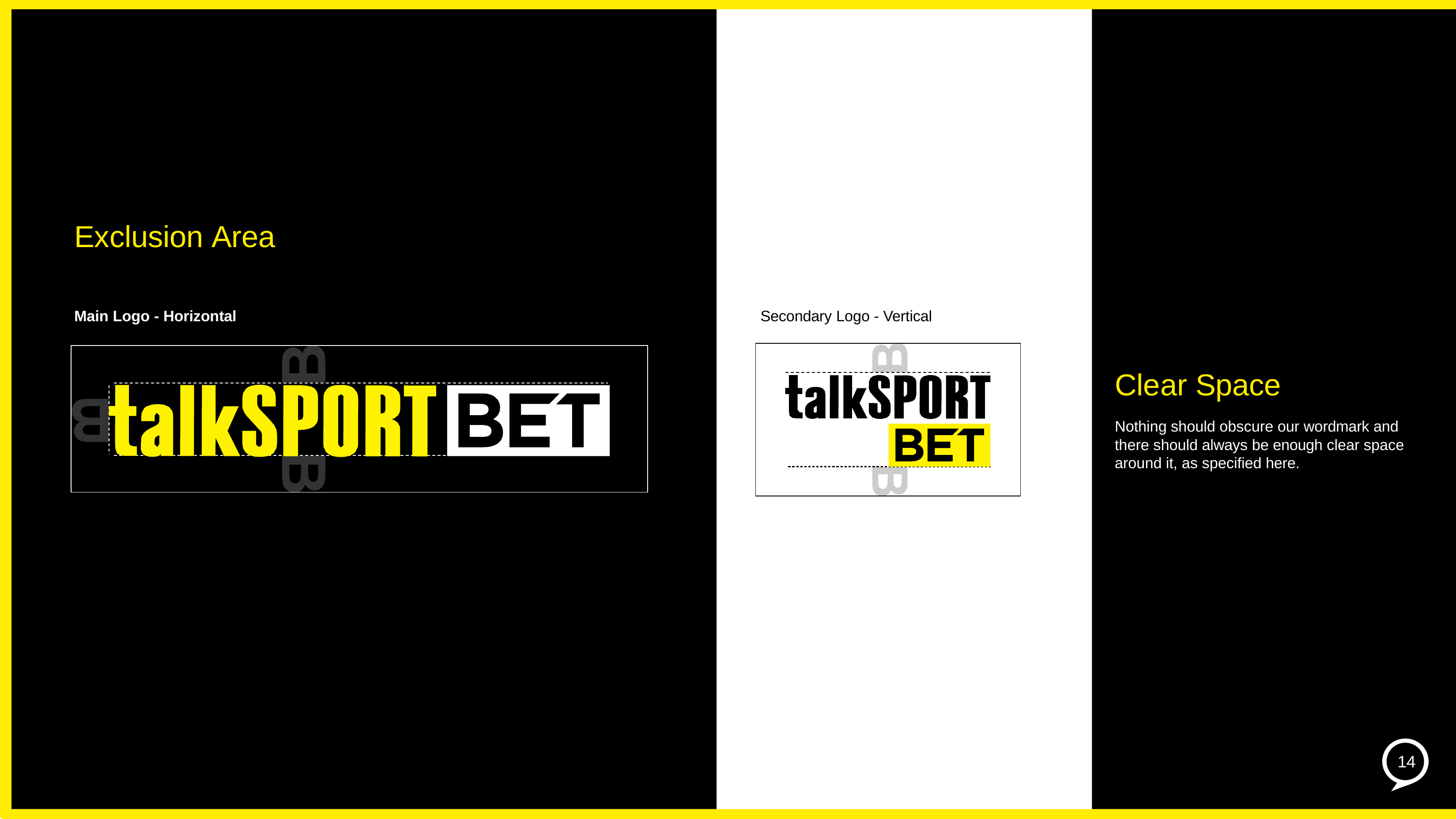

# Exclusion Area
Main Logo - Horizontal
Secondary Logo - Vertical

Clear Space
Nothing should obscure our wordmark and there should always be enough clear space around it, as specified here.
14